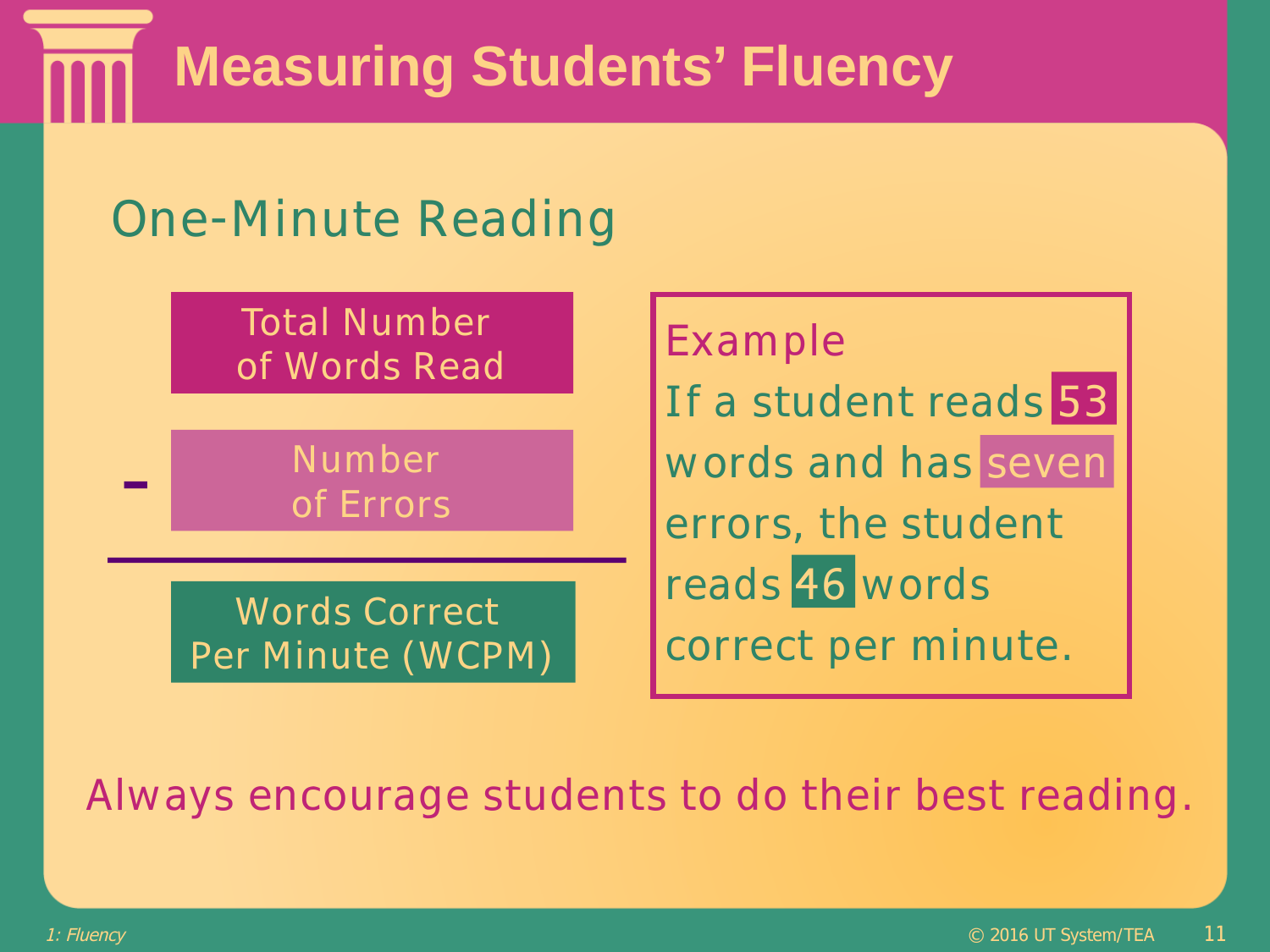

# Measuring Students’ Fluency
One-Minute Reading

Total Number
of Words Read

Example
If a student reads 53 words and has seven errors, the student reads 46 words correct per minute.

-
Number
of Errors

Words Correct
Per Minute (WCPM)
Always encourage students to do their best reading.